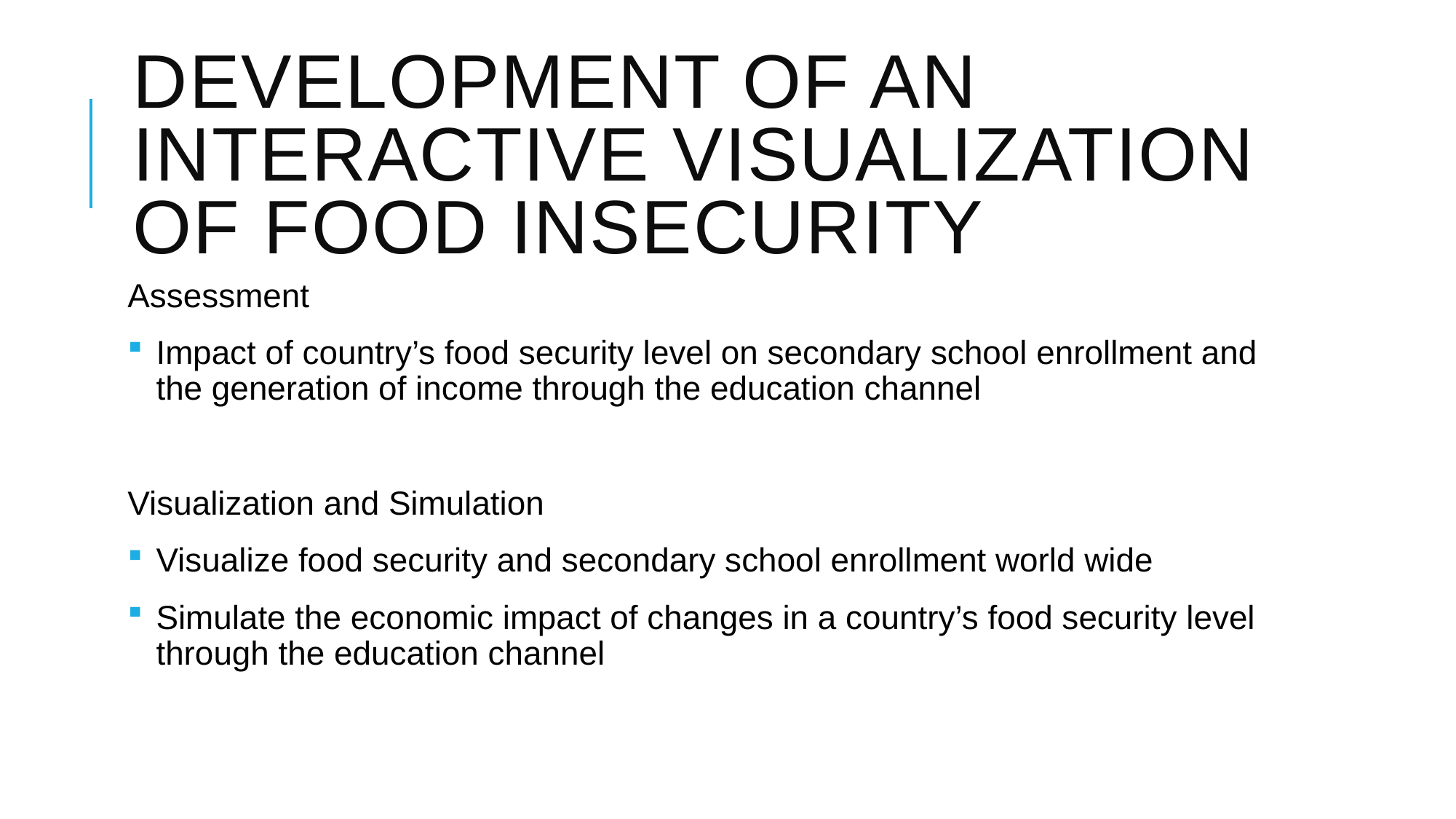

# Development of an Interactive Visualization of food insecurity
Assessment
Impact of country’s food security level on secondary school enrollment and the generation of income through the education channel

Visualization and Simulation
Visualize food security and secondary school enrollment world wide
Simulate the economic impact of changes in a country’s food security level through the education channel